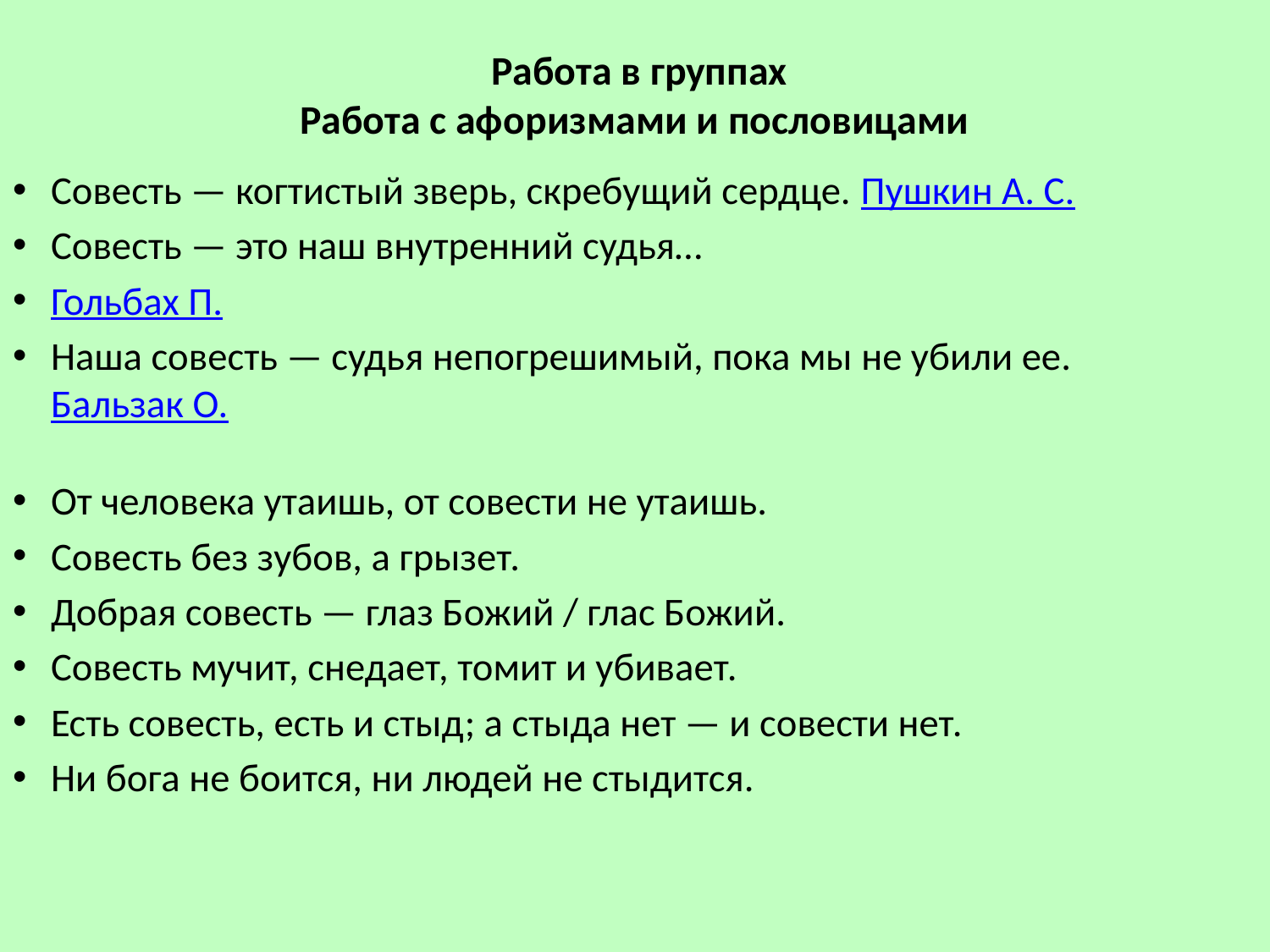

# Работа в группах Работа с афоризмами и пословицами
Совесть — когтистый зверь, скребущий сердце. Пушкин А. С.
Совесть — это наш внутренний судья…
Гольбах П.
Наша совесть — судья непогрешимый, пока мы не убили ее. Бальзак О.

От человека утаишь, от совести не утаишь.
Совесть без зубов, а грызет.
Добрая совесть — глаз Божий / глас Божий.
Совесть мучит, снедает, томит и убивает.
Есть совесть, есть и стыд; а стыда нет — и совести нет.
Ни бога не боится, ни людей не стыдится.